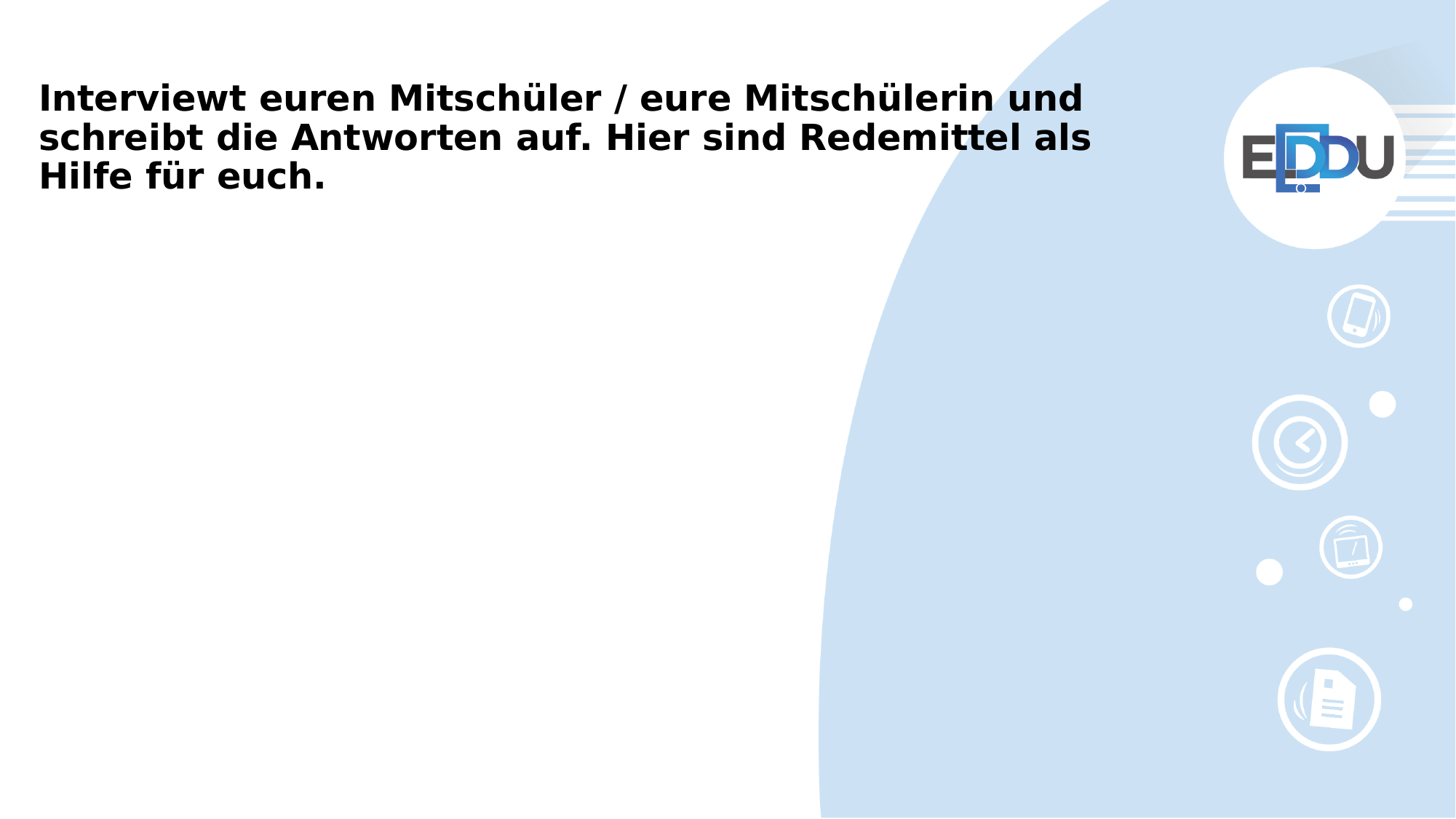

# Interviewt euren Mitschüler / eure Mitschülerin und schreibt die Antworten auf. Hier sind Redemittel als Hilfe für euch.